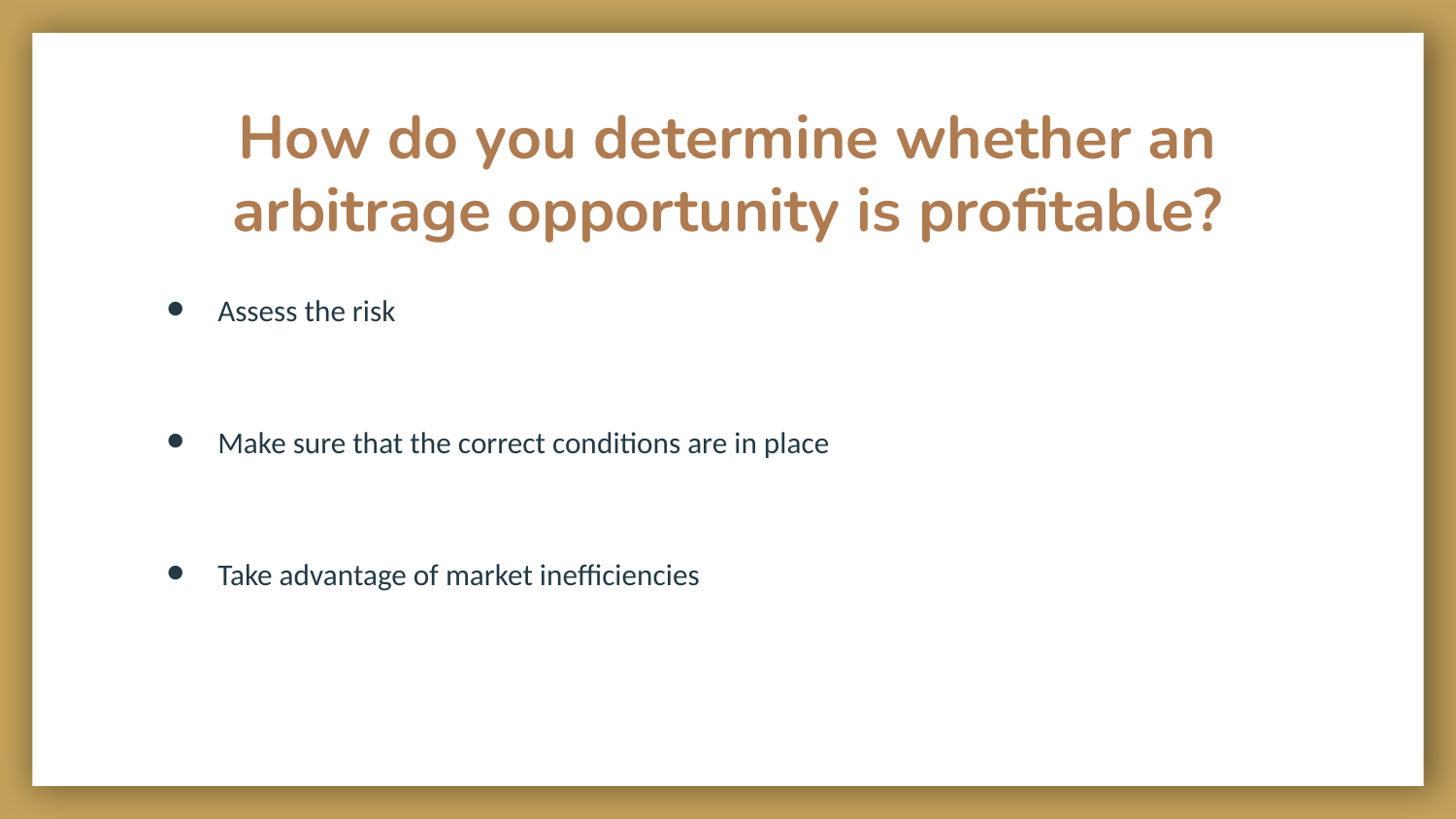

# How do you determine whether an arbitrage opportunity is profitable?
Assess the risk

Make sure that the correct conditions are in place

Take advantage of market inefficiencies